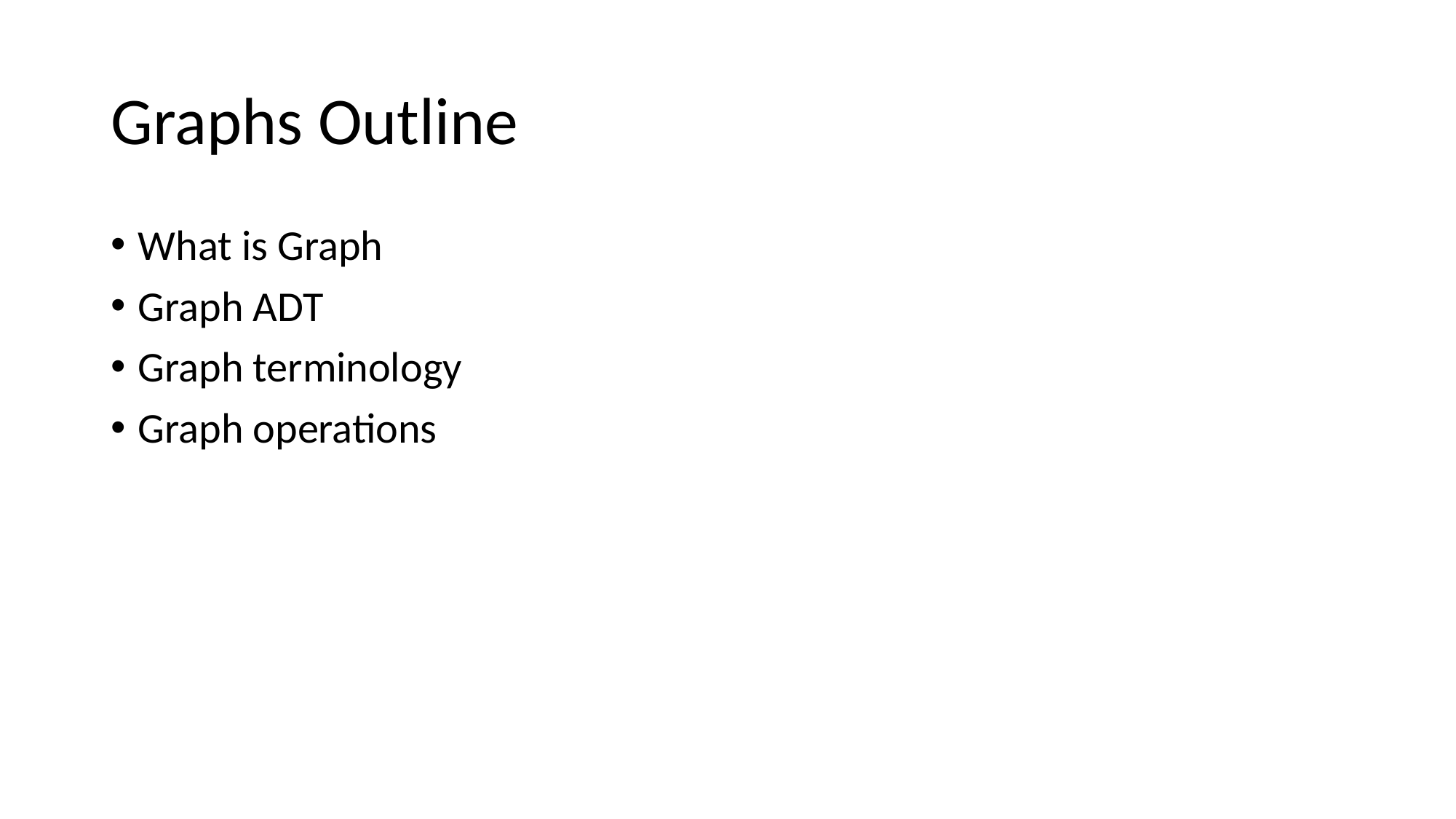

# Graphs Outline
What is Graph
Graph ADT
Graph terminology
Graph operations